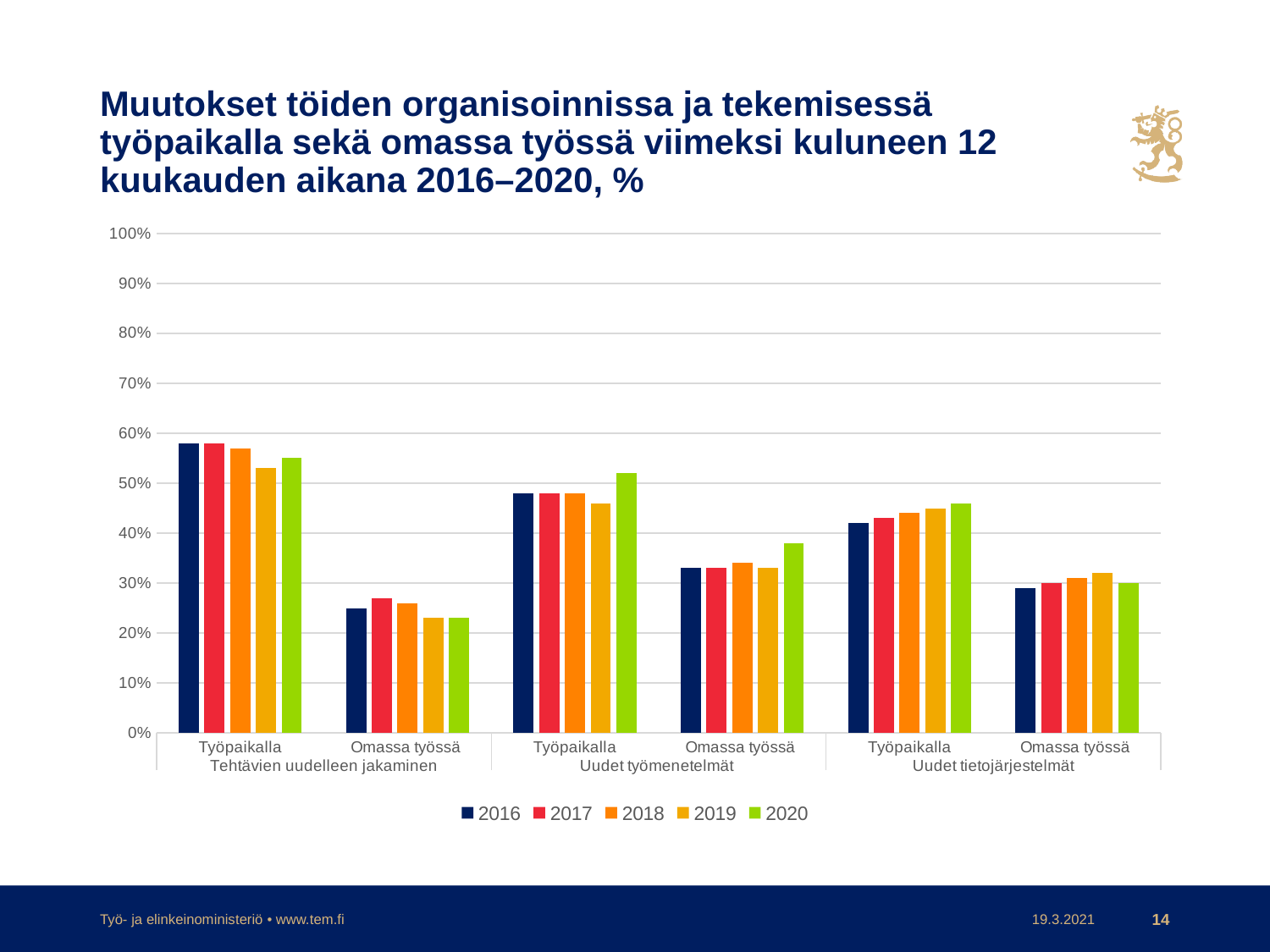

# Muutokset töiden organisoinnissa ja tekemisessä työpaikalla sekä omassa työssä viimeksi kuluneen 12 kuukauden aikana 2016–2020, %

### Chart

| Category | 2016 | 2017 | 2018 | 2019 | 2020 |
|---|---|---|---|---|---|
| Työpaikalla | 0.58 | 0.58 | 0.57 | 0.53 | 0.55 |
| Omassa työssä  | 0.25 | 0.27 | 0.26 | 0.23 | 0.23 |
| Työpaikalla | 0.48 | 0.48 | 0.48 | 0.46 | 0.52 |
| Omassa työssä  | 0.33 | 0.33 | 0.34 | 0.33 | 0.38 |
| Työpaikalla | 0.42 | 0.43 | 0.44 | 0.45 | 0.46 |
| Omassa työssä  | 0.29 | 0.3 | 0.31 | 0.32 | 0.3 |
Työ- ja elinkeinoministeriö • www.tem.fi
19.3.2021
14